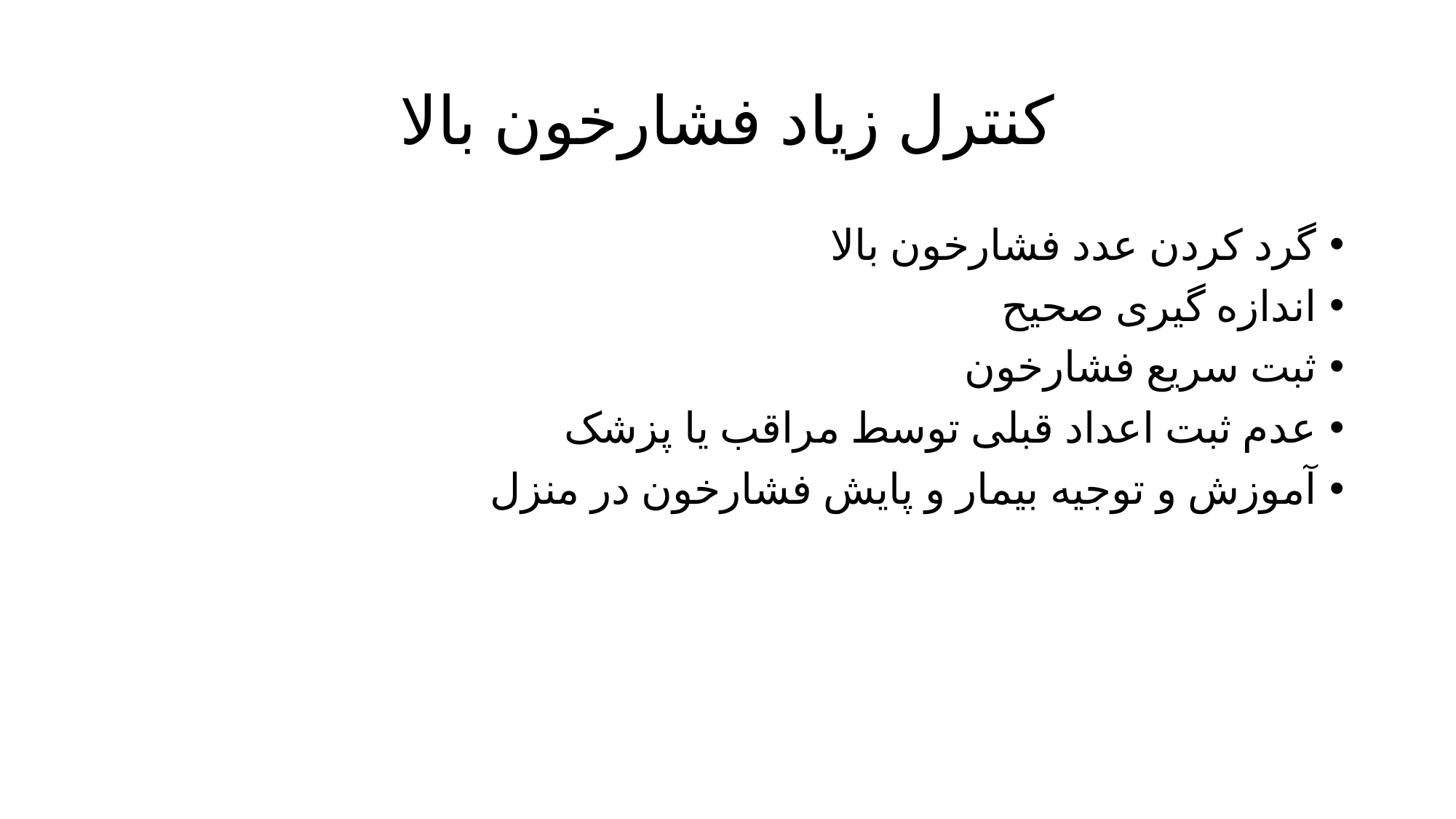

# کنترل زیاد فشارخون بالا
گرد کردن عدد فشارخون بالا
اندازه گیری صحیح
ثبت سریع فشارخون
عدم ثبت اعداد قبلی توسط مراقب یا پزشک
آموزش و توجیه بیمار و پایش فشارخون در منزل